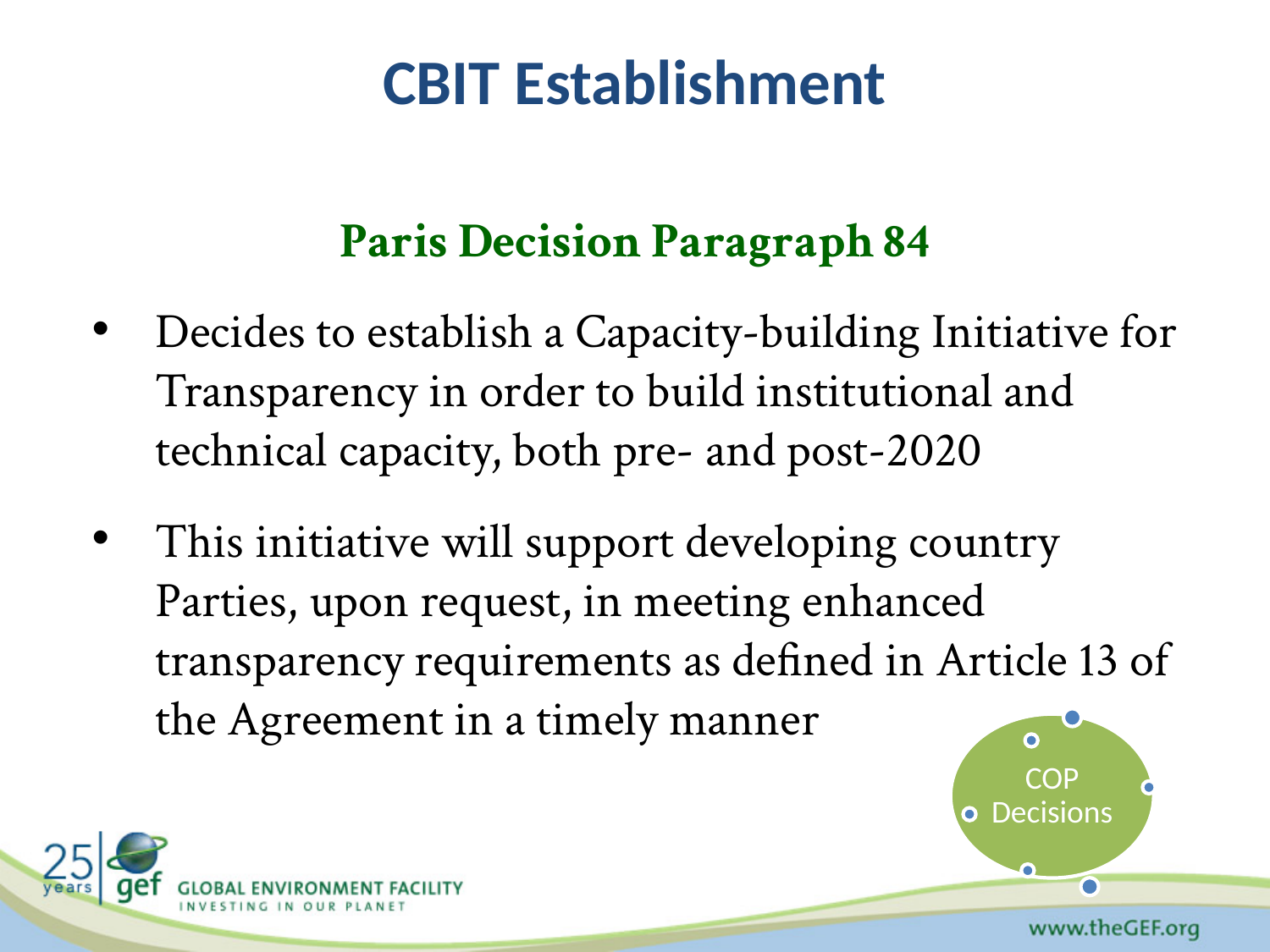

# CBIT Establishment
Paris Decision Paragraph 84
Decides to establish a Capacity-building Initiative for Transparency in order to build institutional and technical capacity, both pre- and post-2020
This initiative will support developing country Parties, upon request, in meeting enhanced transparency requirements as defined in Article 13 of the Agreement in a timely manner
COP Decisions